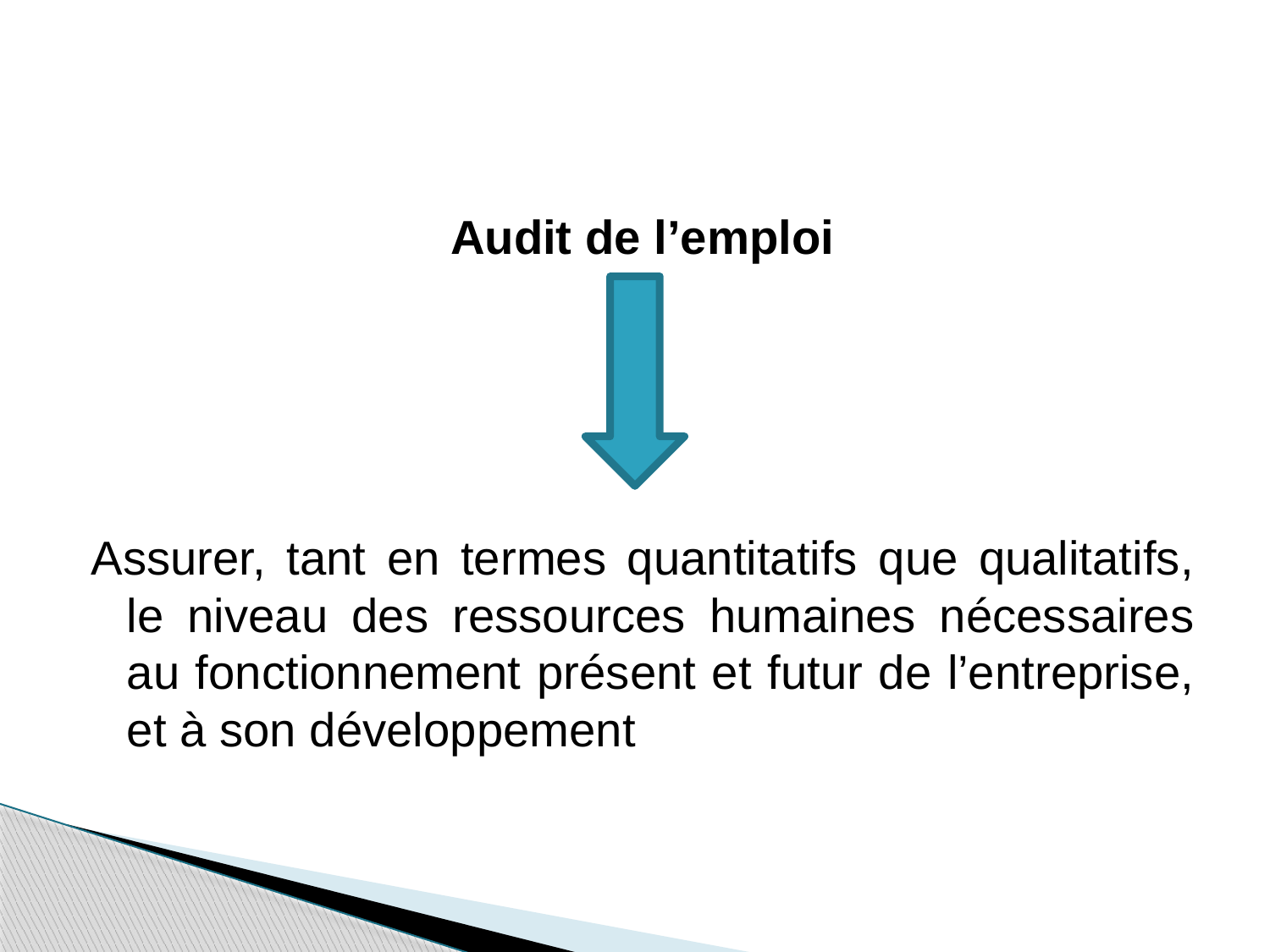

Audit de l’emploi

Assurer, tant en termes quantitatifs que qualitatifs, le niveau des ressources humaines nécessaires au fonctionnement présent et futur de l’entreprise, et à son développement